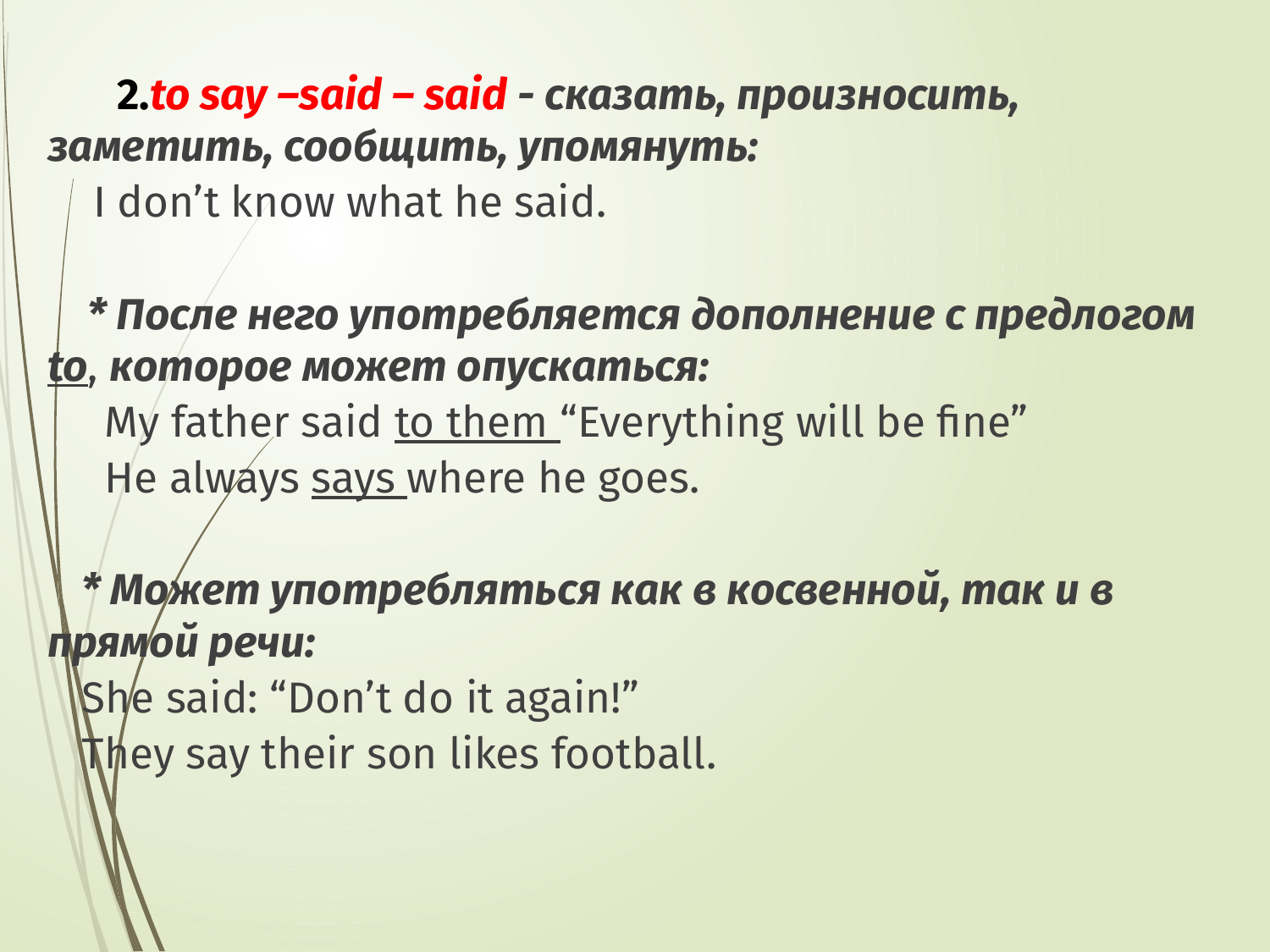

2.to say –said – said - сказать, произносить, заметить, сообщить, упомянуть:
    I don’t know what he said.

    * После него употребляется дополнение с предлогом to, которое может опускаться:
     My father said to them “Everything will be fine”
     He always says where he goes.

   * Может употребляться как в косвенной, так и в прямой речи:
   She said: “Don’t do it again!”
   They say their son likes football.